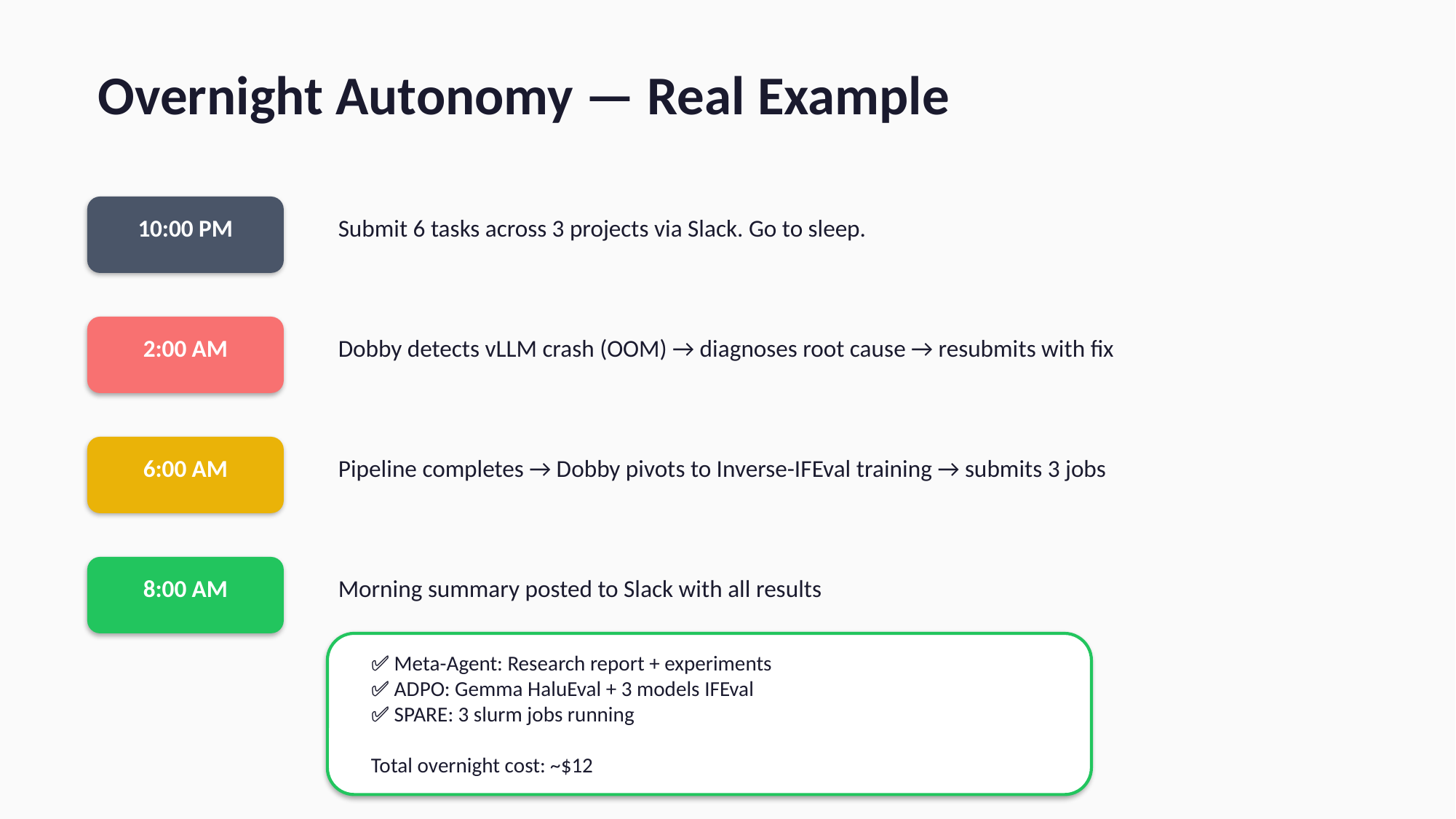

Overnight Autonomy — Real Example

10:00 PM
Submit 6 tasks across 3 projects via Slack. Go to sleep.

2:00 AM
Dobby detects vLLM crash (OOM) → diagnoses root cause → resubmits with fix

6:00 AM
Pipeline completes → Dobby pivots to Inverse-IFEval training → submits 3 jobs

8:00 AM
Morning summary posted to Slack with all results

✅ Meta-Agent: Research report + experiments
✅ ADPO: Gemma HaluEval + 3 models IFEval
✅ SPARE: 3 slurm jobs running
Total overnight cost: ~$12